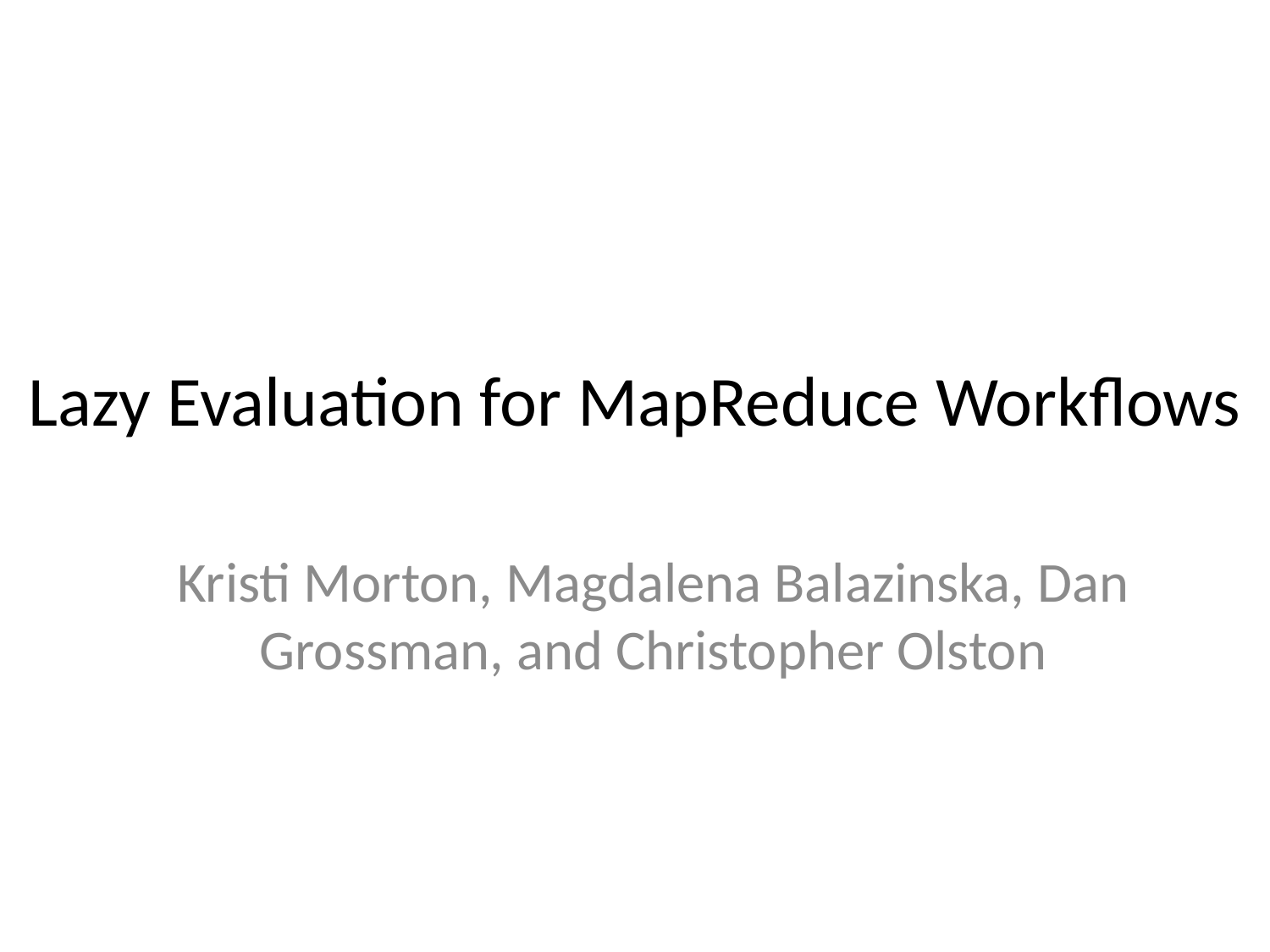

# Lazy Evaluation for MapReduce Workflows
Kristi Morton, Magdalena Balazinska, Dan Grossman, and Christopher Olston